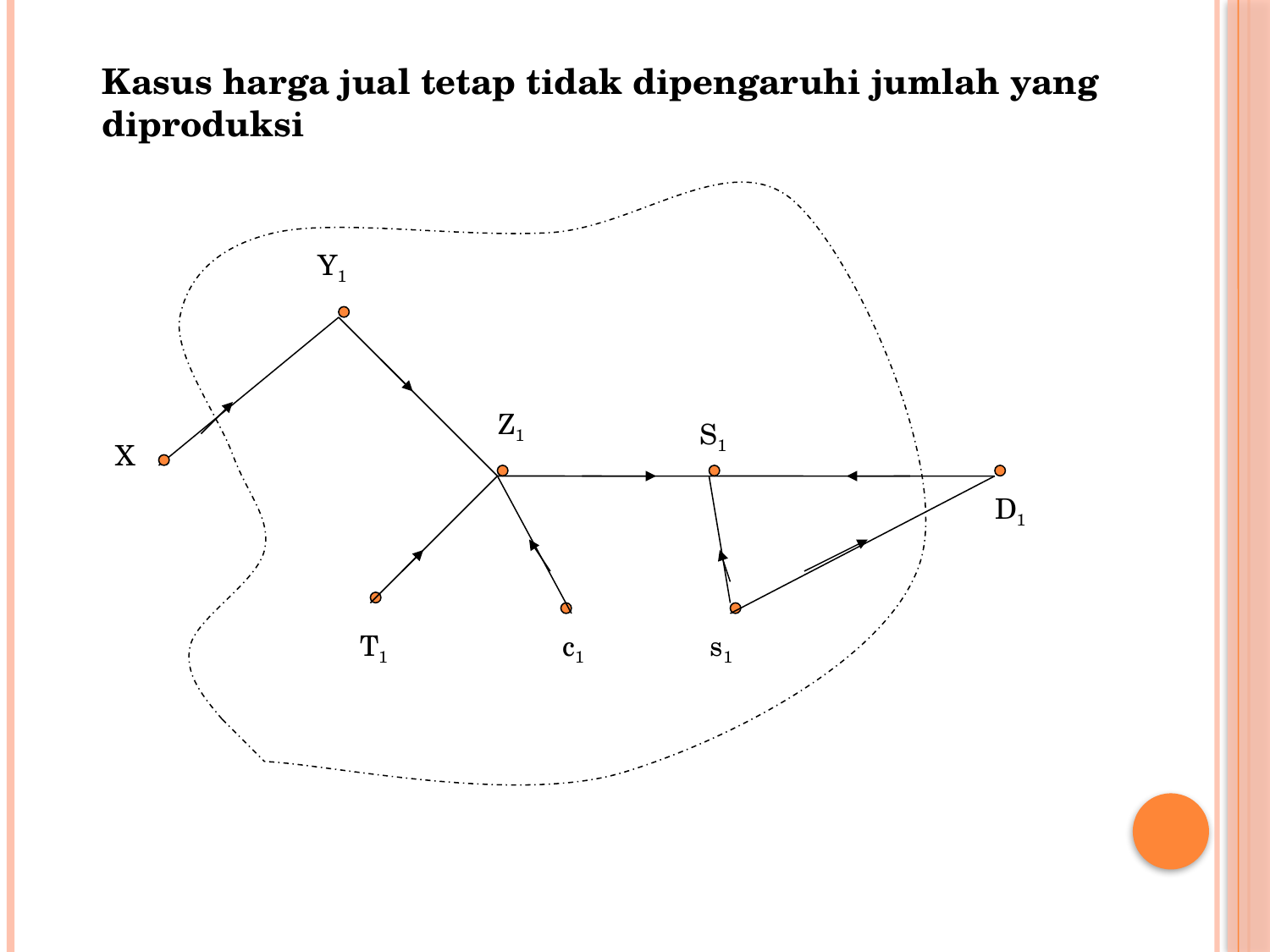

Kasus harga jual tetap tidak dipengaruhi jumlah yang
diproduksi

Y1

Z1

S1
X

D1

T1
c1
s1